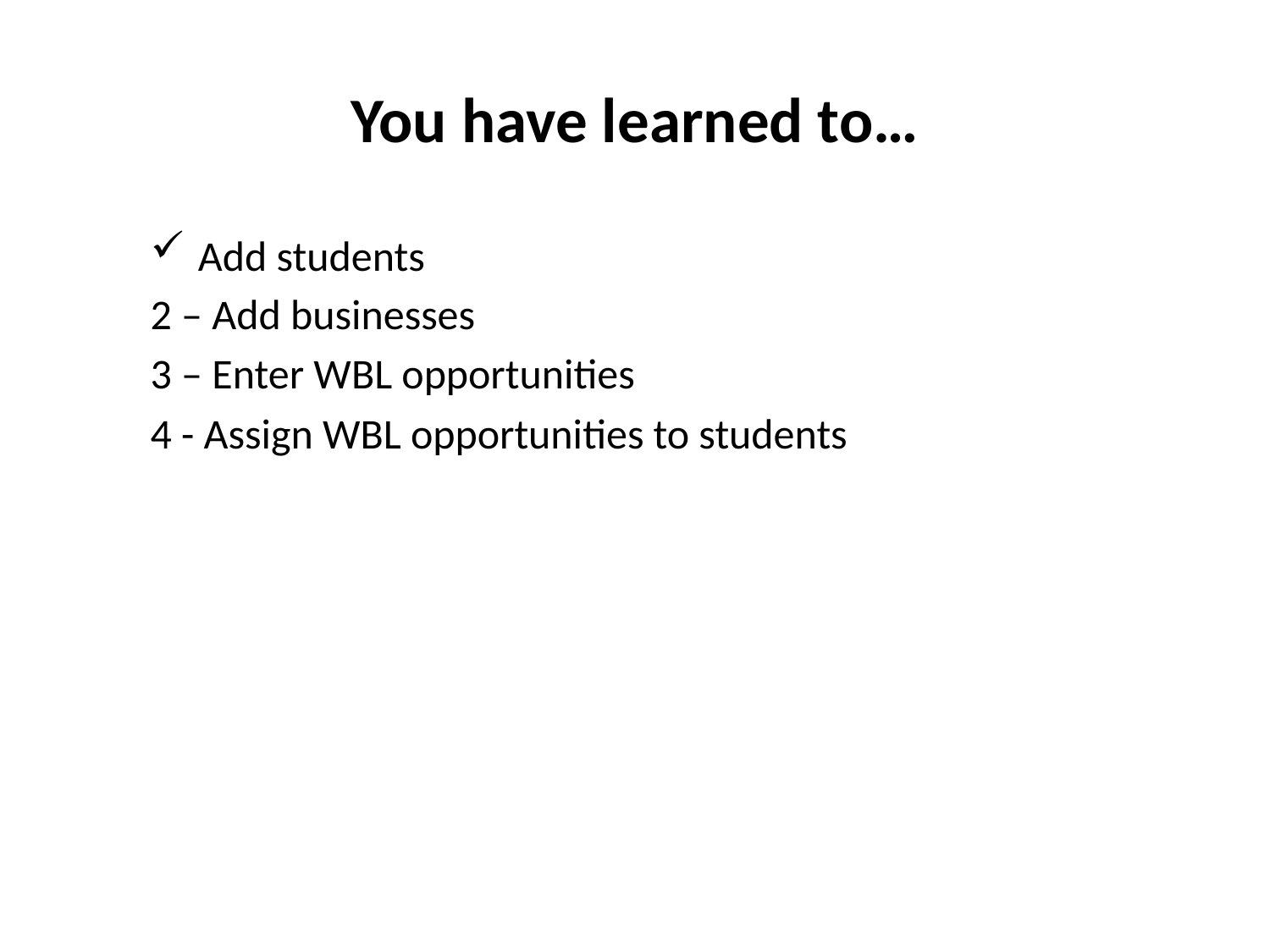

# You have learned to…
Add students
2 – Add businesses
3 – Enter WBL opportunities
4 - Assign WBL opportunities to students